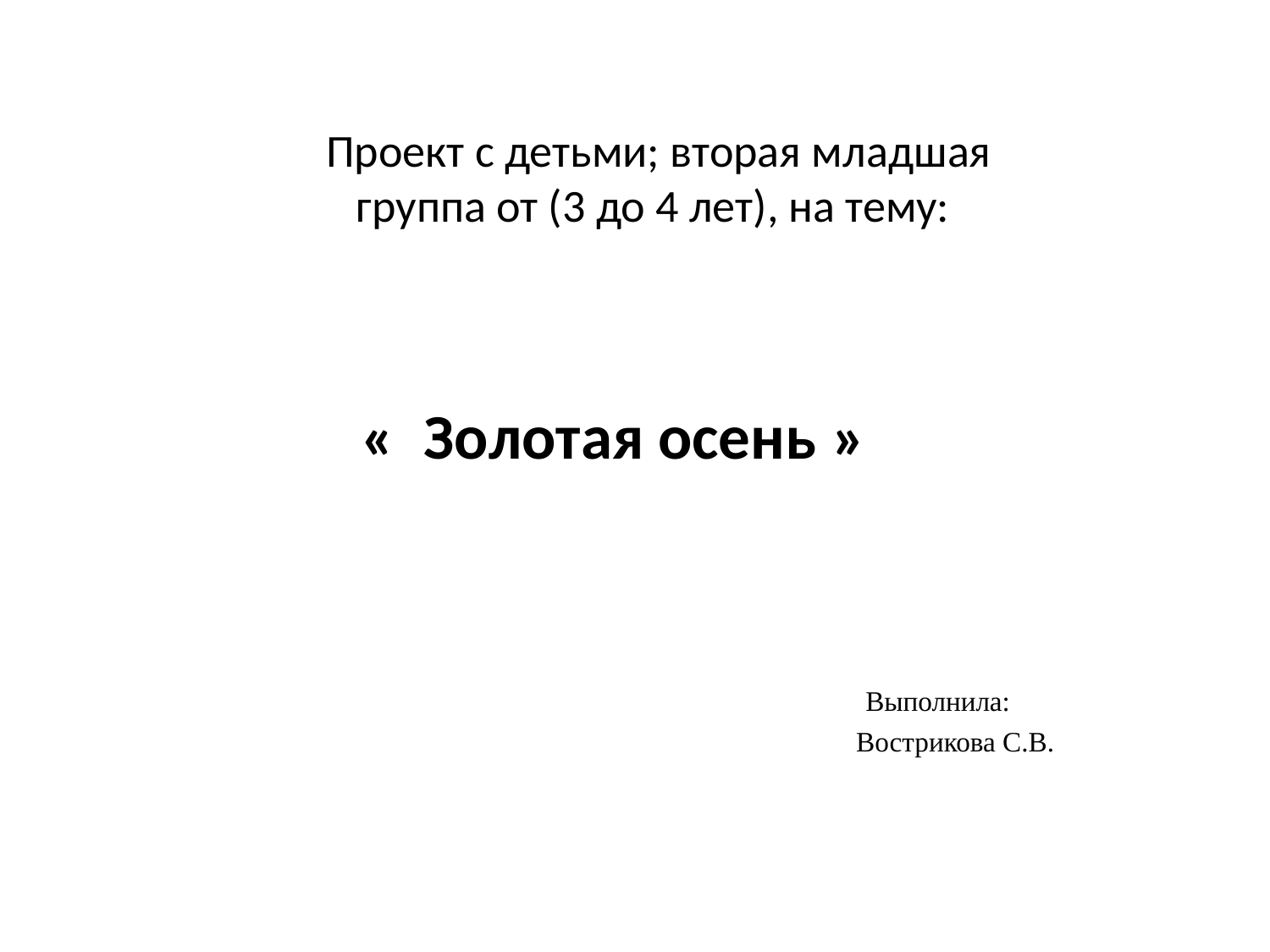

Проект с детьми; вторая младшая                                           группа от (3 до 4 лет), на тему:

                   «  Золотая осень »

                                                 Выполнила:
                                                                                                              Вострикова С.В.